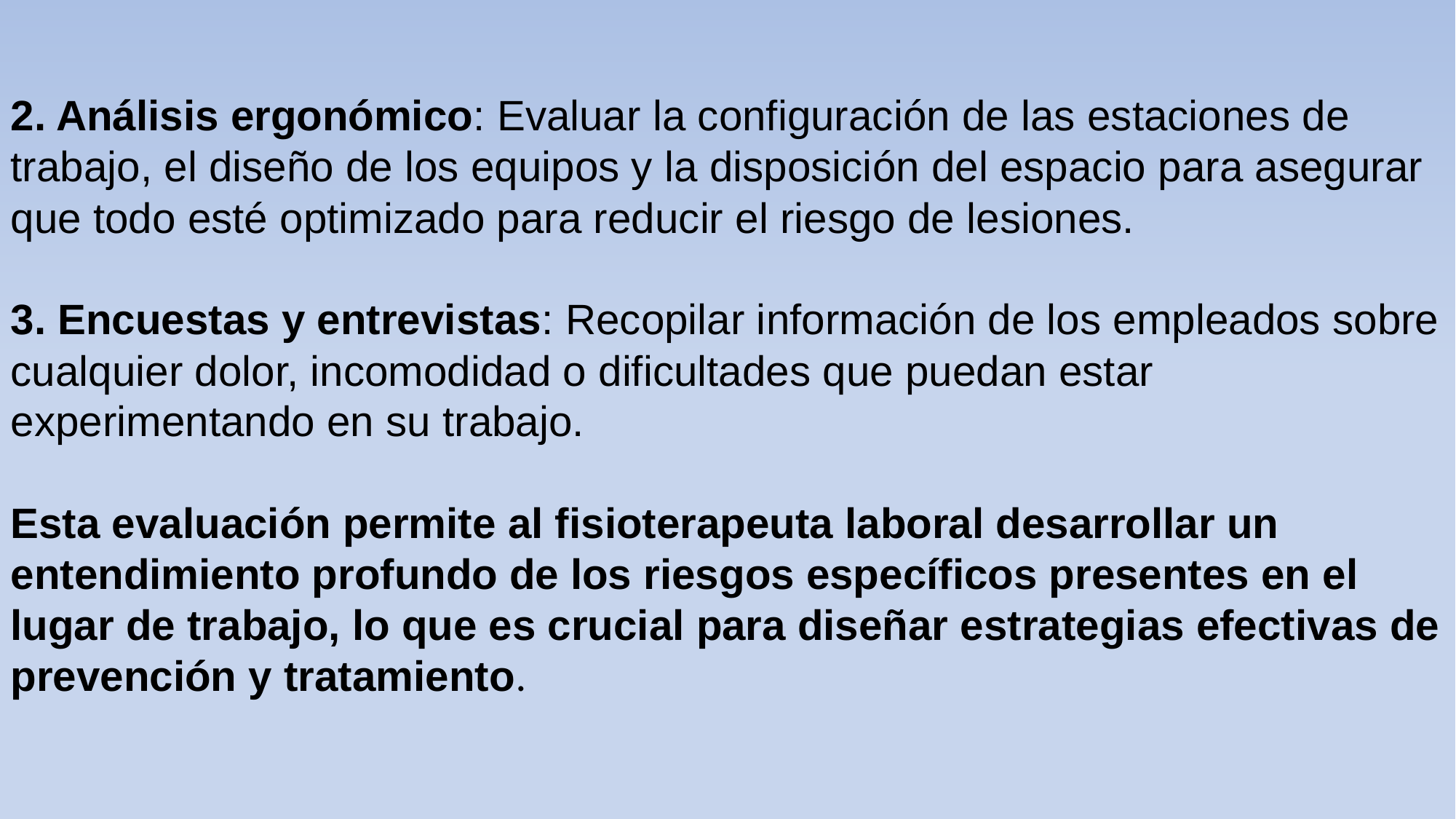

2. Análisis ergonómico: Evaluar la configuración de las estaciones de trabajo, el diseño de los equipos y la disposición del espacio para asegurar que todo esté optimizado para reducir el riesgo de lesiones.

3. Encuestas y entrevistas: Recopilar información de los empleados sobre cualquier dolor, incomodidad o dificultades que puedan estar experimentando en su trabajo.

Esta evaluación permite al fisioterapeuta laboral desarrollar un entendimiento profundo de los riesgos específicos presentes en el lugar de trabajo, lo que es crucial para diseñar estrategias efectivas de prevención y tratamiento.